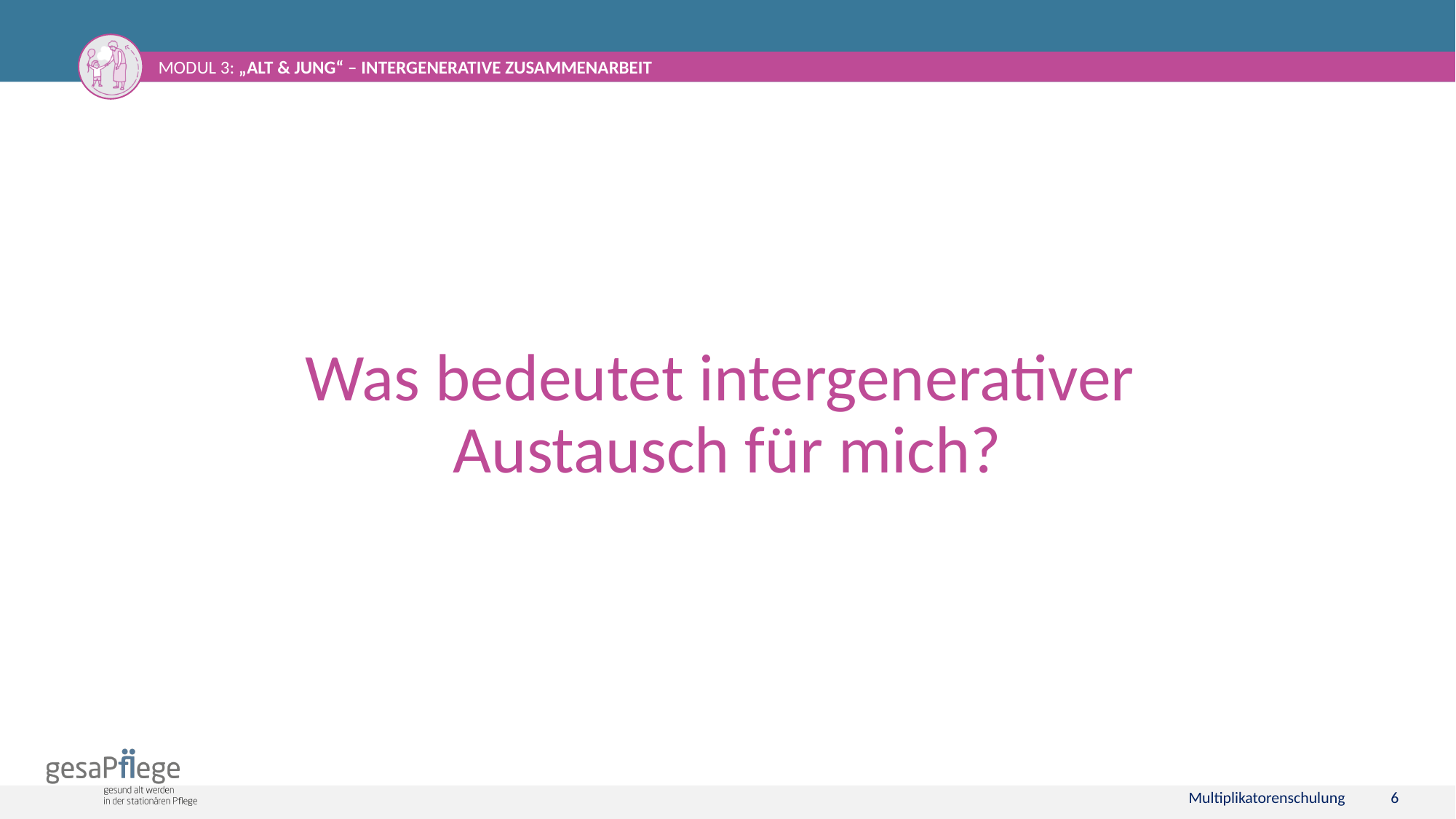

Was bedeutet intergenerativer
Austausch für mich?
Multiplikatorenschulung
6